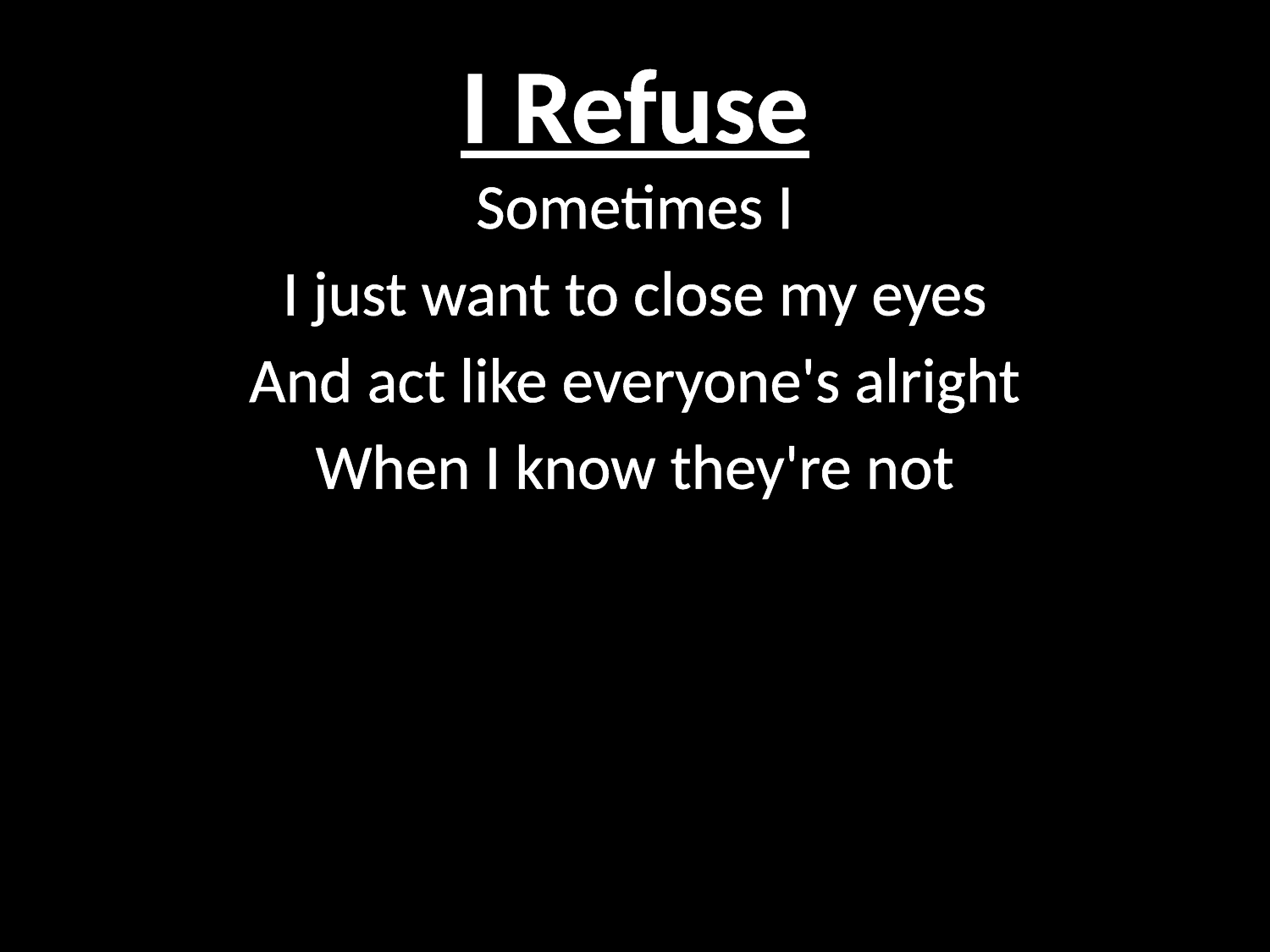

# I Refuse
Sometimes I
I just want to close my eyes
And act like everyone's alright
When I know they're not